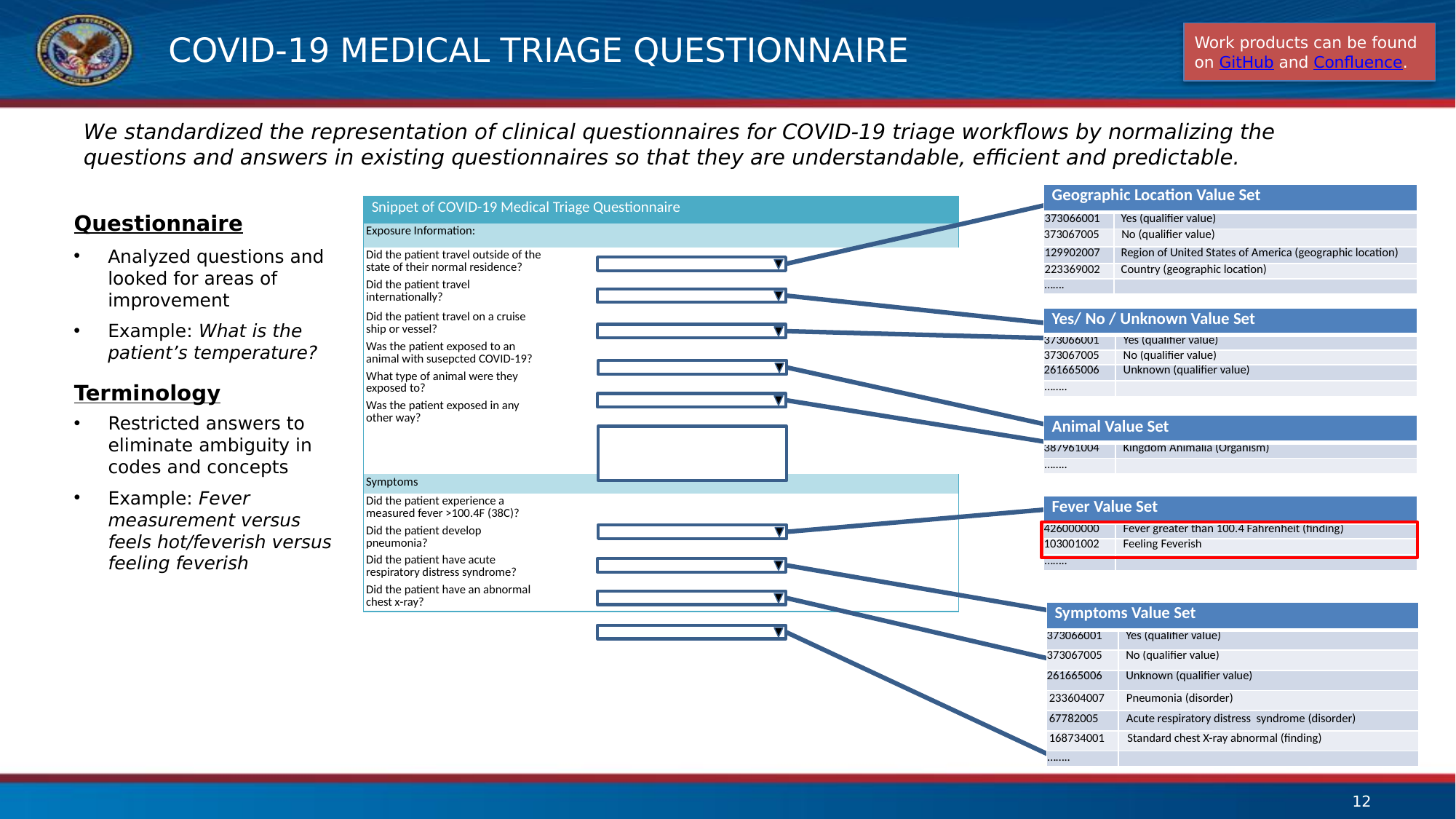

Work products can be found on GitHub and Confluence.
# COVID-19 medical Triage questionnaire
We standardized the representation of clinical questionnaires for COVID-19 triage workflows by normalizing the questions and answers in existing questionnaires so that they are understandable, efficient and predictable.

| Geographic Location Value Set |  |
| --- | --- |
| 373066001 | Yes (qualifier value) |
| 373067005 | No (qualifier value) |
| 129902007 | Region of United States of America (geographic location) |
| 223369002 | Country (geographic location) |
| ……. |  |
| Snippet of COVID-19 Medical Triage Questionnaire |  |  |  |
| --- | --- | --- | --- |
| Exposure Information: |  |  |  |
| Did the patient travel outside of the state of their normal residence? |  |  |  |
| Did the patient travel internationally? |  |  |  |
| Did the patient travel on a cruise ship or vessel? |  |  |  |
| Was the patient exposed to an animal with susepcted COVID-19? |  |  |  |
| What type of animal were they exposed to? |  |  |  |
| Was the patient exposed in any other way? |  |  |  |
| Symptoms |  |  |  |
| Did the patient experience a measured fever >100.4F (38C)? |  |  |  |
| Did the patient develop pneumonia? |  |  |  |
| Did the patient have acute respiratory distress syndrome? |  |  |  |
| Did the patient have an abnormal chest x-ray? |  |  |  |
Questionnaire
Analyzed questions and looked for areas of improvement
Example: What is the patient’s temperature?

| Yes/ No / Unknown Value Set |  |
| --- | --- |
| 373066001 | Yes (qualifier value) |
| 373067005 | No (qualifier value) |
| 261665006 | Unknown (qualifier value) |
| …….. |  |

Terminology

Restricted answers to eliminate ambiguity in codes and concepts
Example: Fever measurement versus feels hot/feverish versus feeling feverish

| Animal Value Set |  |
| --- | --- |
| 387961004 | Kingdom Animalia (Organism) |
| …….. |  |

| Fever Value Set |  |
| --- | --- |
| 426000000 | Fever greater than 100.4 Fahrenheit (finding) |
| 103001002 | Feeling Feverish |
| …….. |  |

| Symptoms Value Set |  |
| --- | --- |
| 373066001 | Yes (qualifier value) |
| 373067005 | No (qualifier value) |
| 261665006 | Unknown (qualifier value) |
| 233604007 | Pneumonia (disorder) |
| 67782005 | Acute respiratory distress syndrome (disorder) |
| 168734001 | Standard chest X-ray abnormal (finding) |
| …….. |  |

12